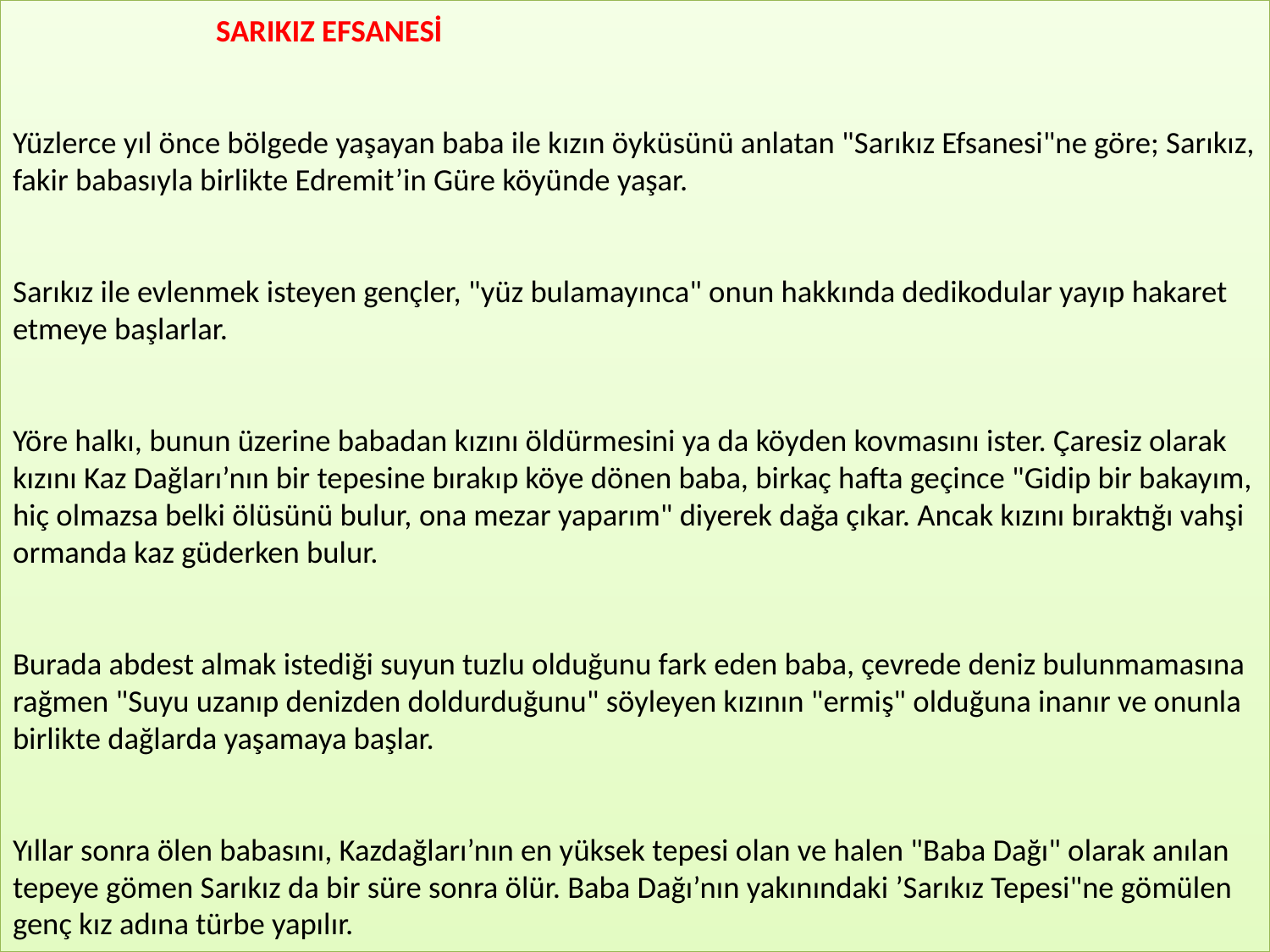

SARIKIZ EFSANESİ
Yüzlerce yıl önce bölgede yaşayan baba ile kızın öyküsünü anlatan "Sarıkız Efsanesi"ne göre; Sarıkız, fakir babasıyla birlikte Edremit’in Güre köyünde yaşar.
Sarıkız ile evlenmek isteyen gençler, "yüz bulamayınca" onun hakkında dedikodular yayıp hakaret etmeye başlarlar.
Yöre halkı, bunun üzerine babadan kızını öldürmesini ya da köyden kovmasını ister. Çaresiz olarak kızını Kaz Dağları’nın bir tepesine bırakıp köye dönen baba, birkaç hafta geçince "Gidip bir bakayım, hiç olmazsa belki ölüsünü bulur, ona mezar yaparım" diyerek dağa çıkar. Ancak kızını bıraktığı vahşi ormanda kaz güderken bulur.
Burada abdest almak istediği suyun tuzlu olduğunu fark eden baba, çevrede deniz bulunmamasına rağmen "Suyu uzanıp denizden doldurduğunu" söyleyen kızının "ermiş" olduğuna inanır ve onunla birlikte dağlarda yaşamaya başlar.
Yıllar sonra ölen babasını, Kazdağları’nın en yüksek tepesi olan ve halen "Baba Dağı" olarak anılan tepeye gömen Sarıkız da bir süre sonra ölür. Baba Dağı’nın yakınındaki ’Sarıkız Tepesi"ne gömülen genç kız adına türbe yapılır.